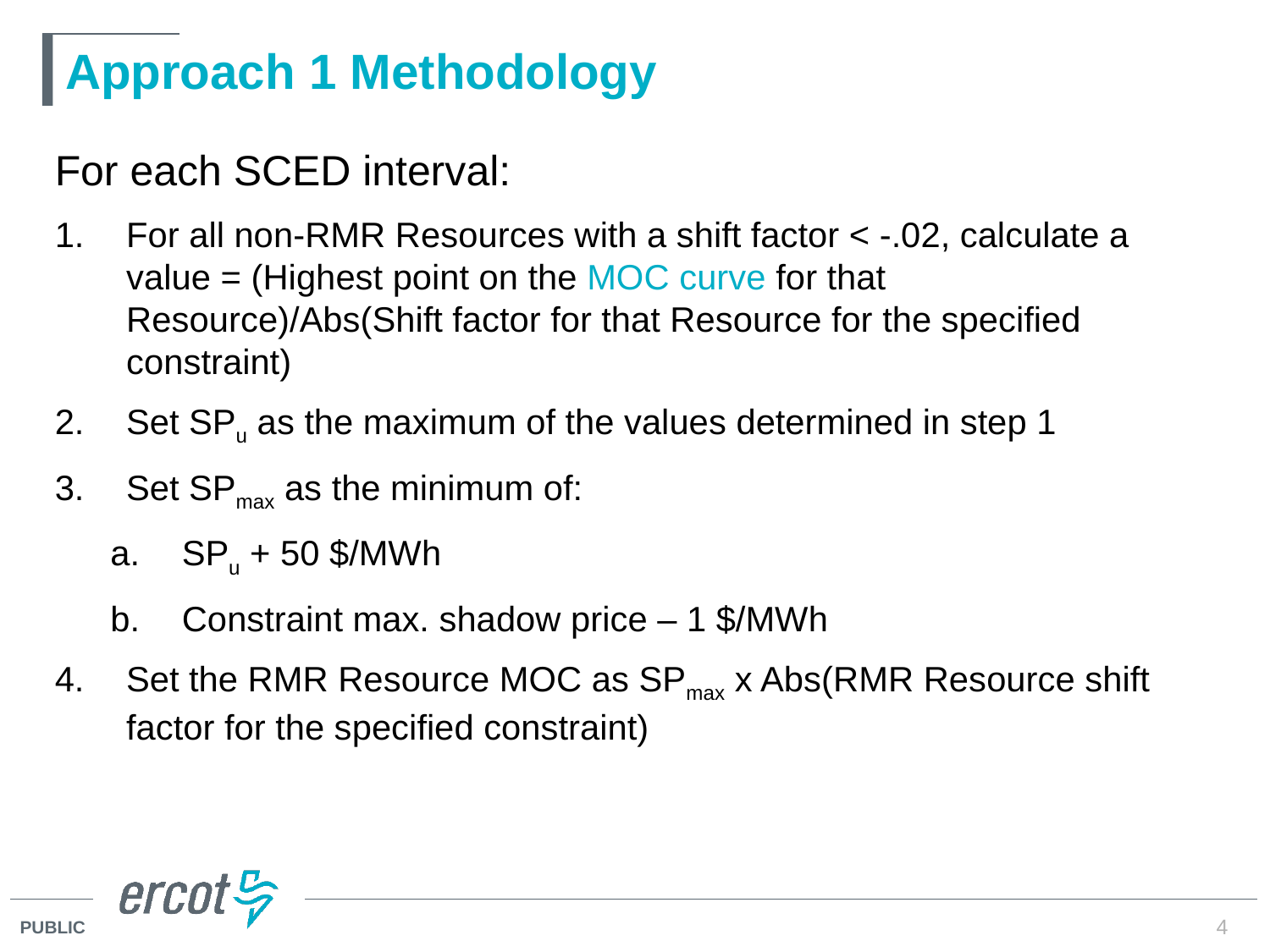

# Approach 1 Methodology
For each SCED interval:
For all non-RMR Resources with a shift factor < -.02, calculate a value = (Highest point on the MOC curve for that Resource)/Abs(Shift factor for that Resource for the specified constraint)
Set SPu as the maximum of the values determined in step 1
Set SPmax as the minimum of:
SPu + 50 $/MWh
Constraint max. shadow price – 1 $/MWh
Set the RMR Resource MOC as SPmax x Abs(RMR Resource shift factor for the specified constraint)
4